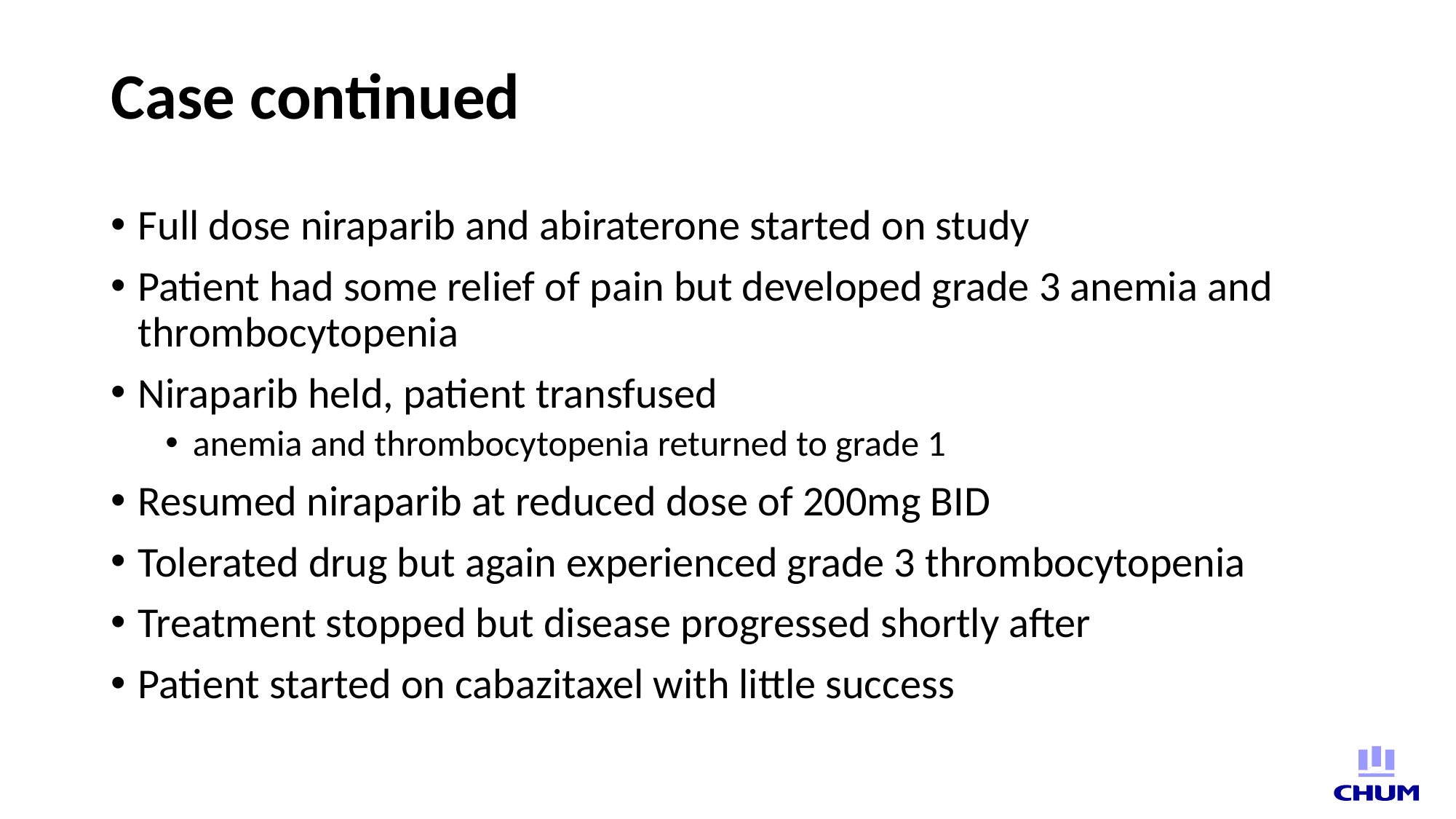

# Case continued
Full dose niraparib and abiraterone started on study
Patient had some relief of pain but developed grade 3 anemia and thrombocytopenia
Niraparib held, patient transfused
anemia and thrombocytopenia returned to grade 1
Resumed niraparib at reduced dose of 200mg BID
Tolerated drug but again experienced grade 3 thrombocytopenia
Treatment stopped but disease progressed shortly after
Patient started on cabazitaxel with little success